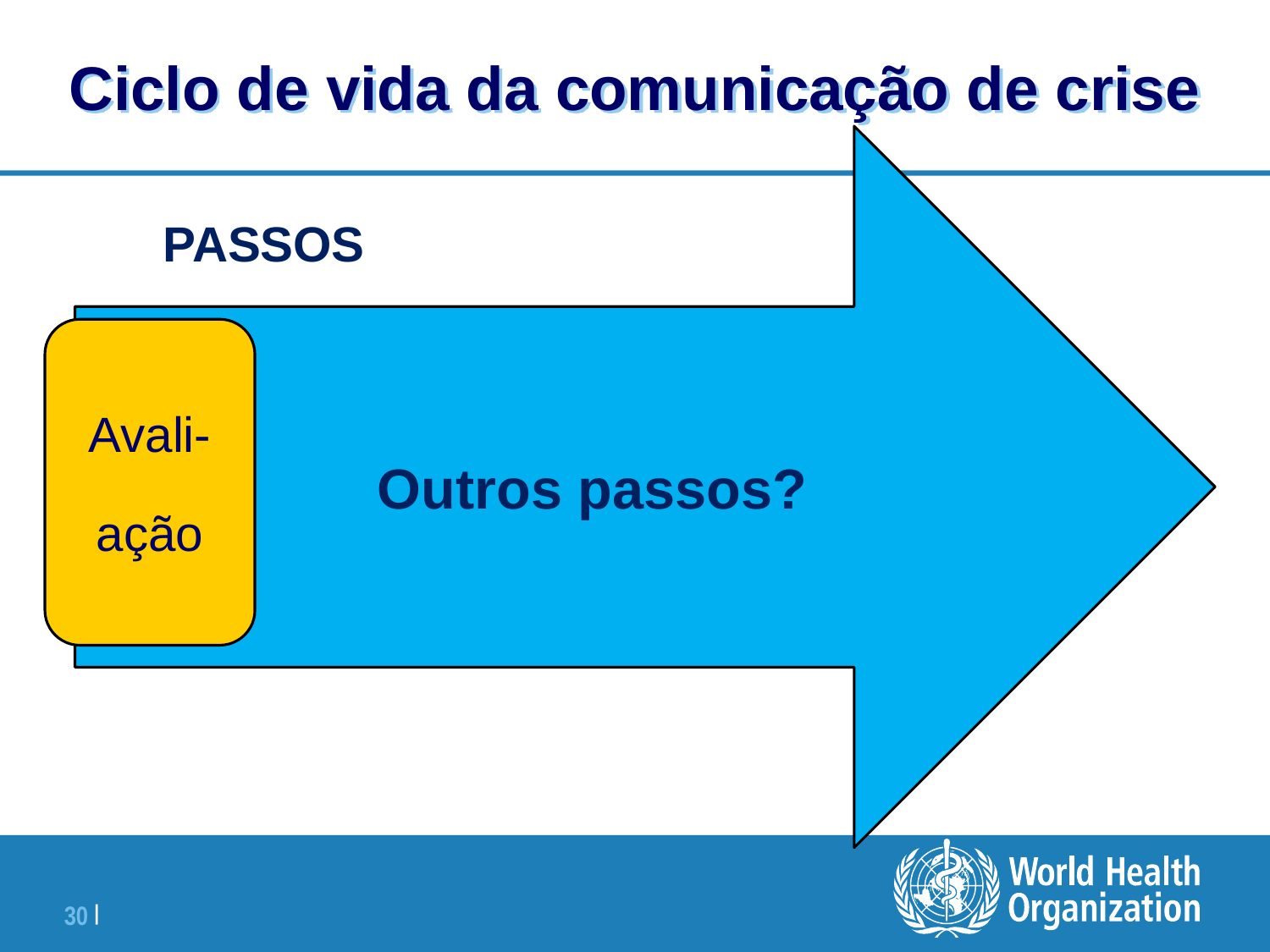

# Ciclo de vida da comunicação de crise

PASSOS
Avali-
ação
Outros passos?